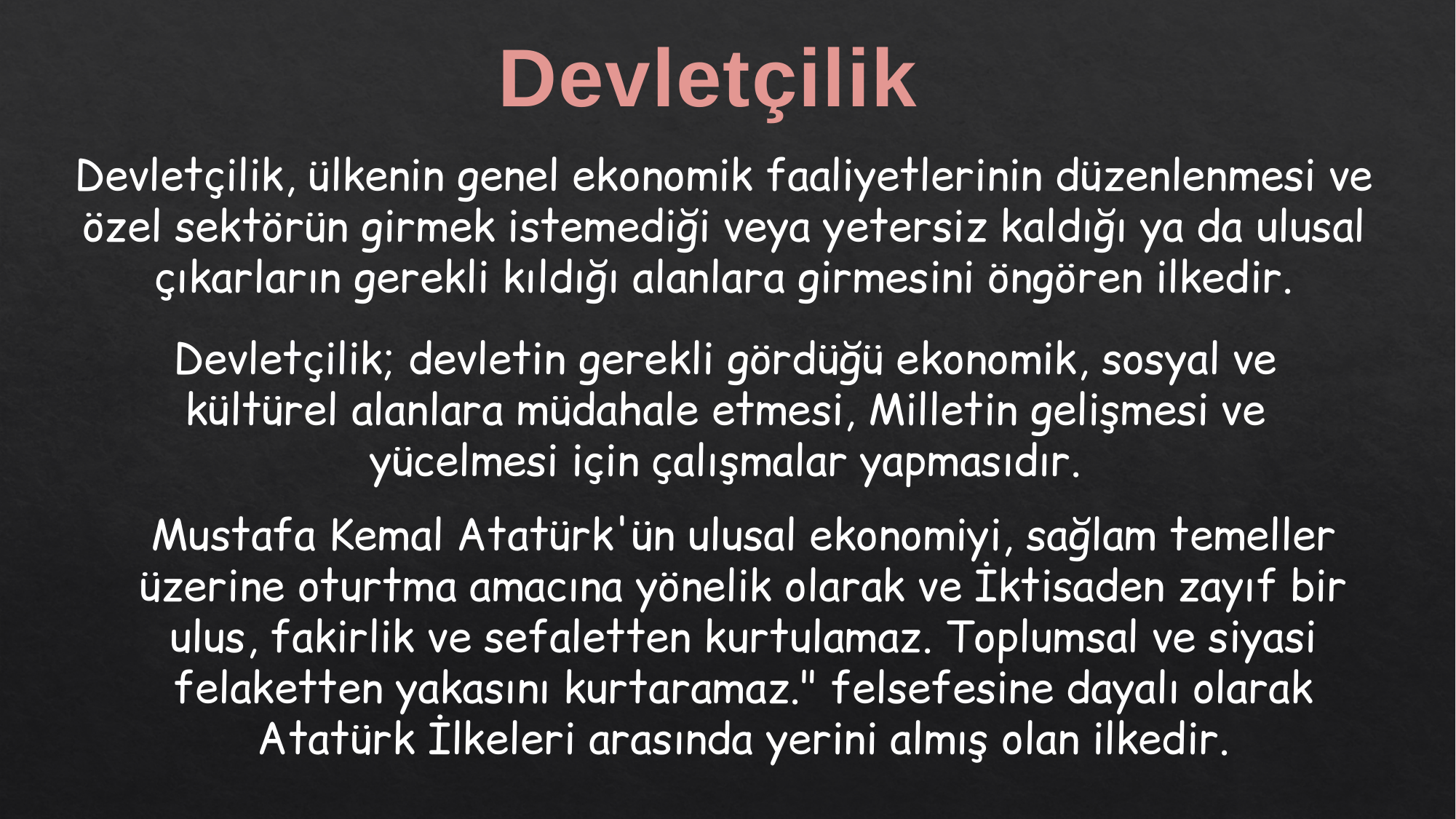

Devletçilik
Devletçilik, ülkenin genel ekonomik faaliyetlerinin düzenlenmesi ve özel sektörün girmek istemediği veya yetersiz kaldığı ya da ulusal çıkarların gerekli kıldığı alanlara girmesini öngören ilkedir.
Devletçilik; devletin gerekli gördüğü ekonomik, sosyal ve kültürel alanlara müdahale etmesi, Milletin gelişmesi ve yücelmesi için çalışmalar yapmasıdır.
Mustafa Kemal Atatürk'ün ulusal ekonomiyi, sağlam temeller üzerine oturtma amacına yönelik olarak ve İktisaden zayıf bir ulus, fakirlik ve sefaletten kurtulamaz. Toplumsal ve siyasi felaketten yakasını kurtaramaz." felsefesine dayalı olarak Atatürk İlkeleri arasında yerini almış olan ilkedir.